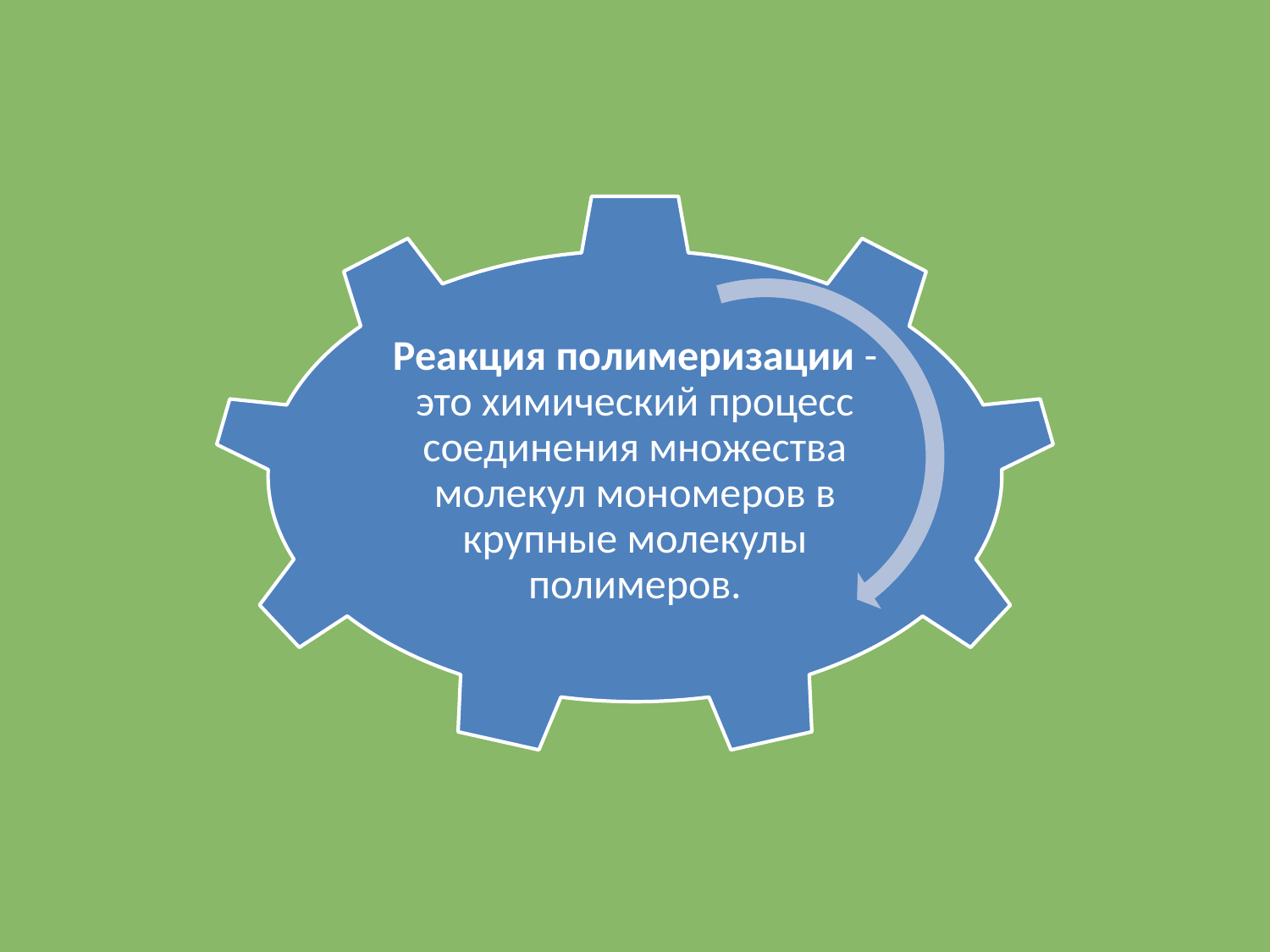

Реакция полимеризации - это химический процесс соединения множества молекул мономеров в крупные молекулы полимеров.